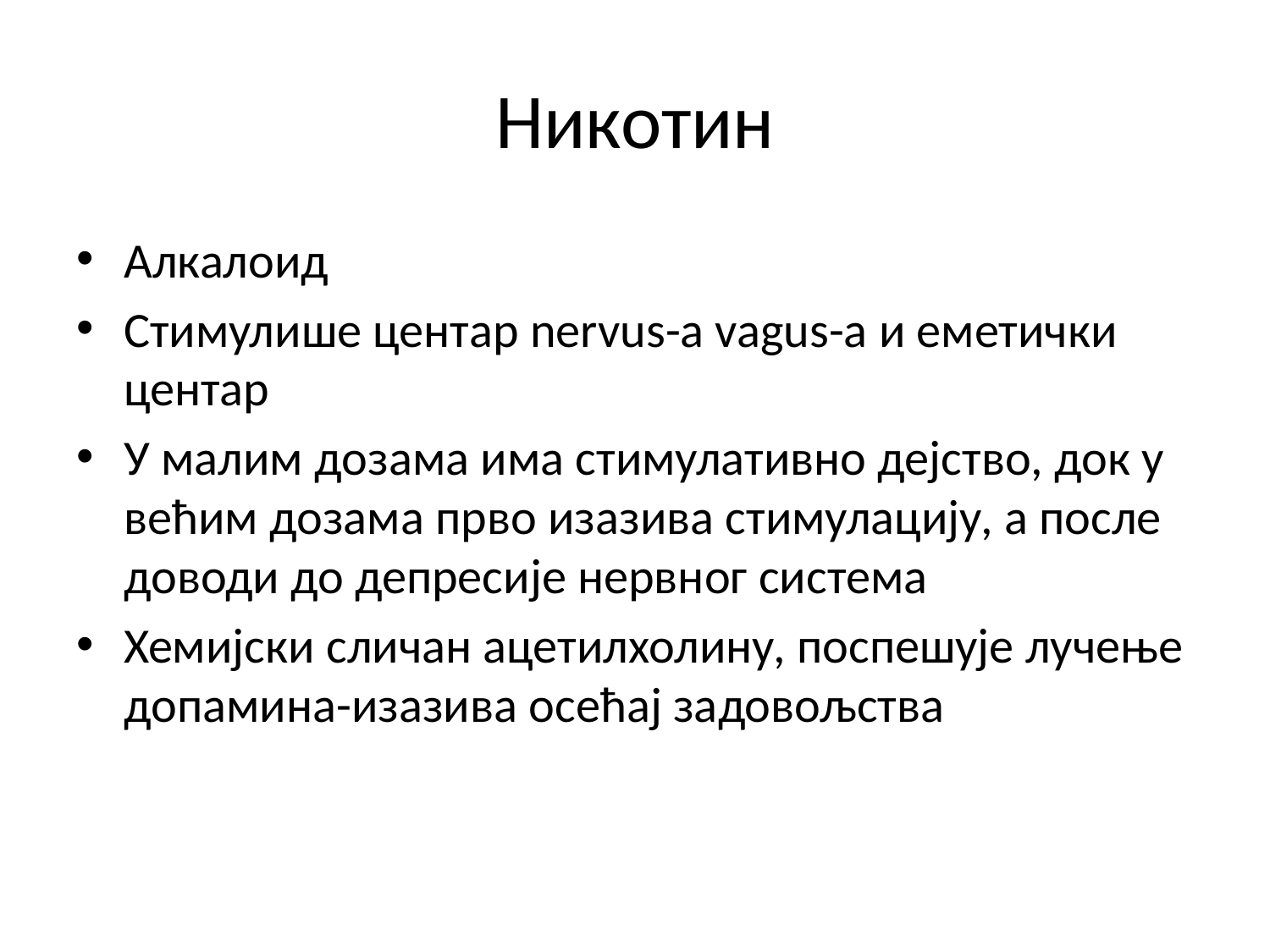

# Никотин
Алкалоид
Стимулише центар nervus-a vagus-a и еметички центар
У малим дозама има стимулативно дејство, док у већим дозама прво изазива стимулацију, а после доводи до депресије нервног система
Хемијски сличан ацетилхолину, поспешује лучење допамина-изазива осећај задовољства